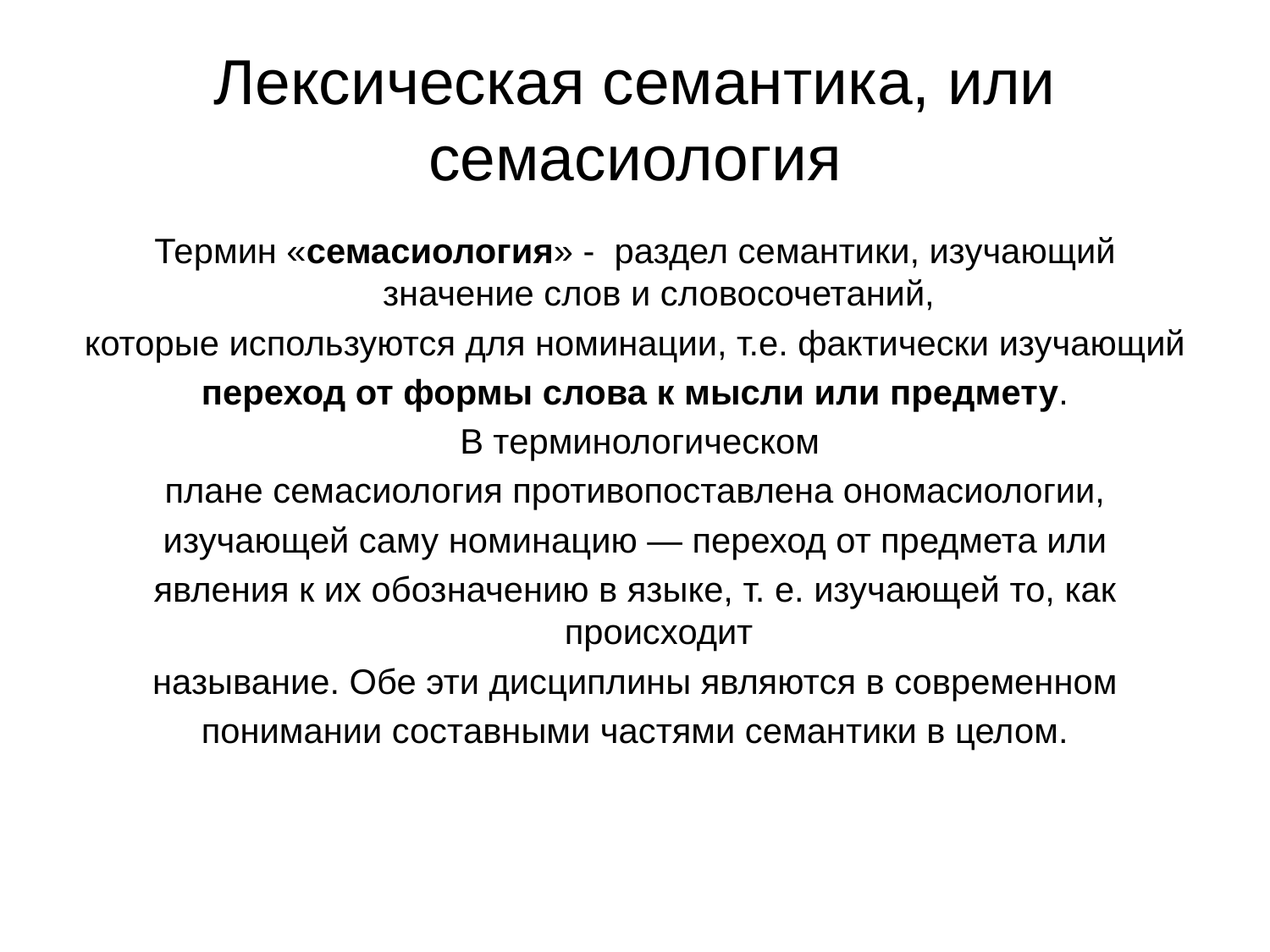

# Лексическая семантика, или семасиология
Термин «семасиология» -  раздел семантики, изучающий значение слов и словосочетаний,
которые используются для номинации, т.е. фактически изучающий
переход от формы слова к мысли или предмету.
 В терминологическом
плане семасиология противопоставлена ономасиологии,
изучающей саму номинацию — переход от предмета или
явления к их обозначению в языке, т. е. изучающей то, как происходит
называние. Обе эти дисциплины являются в современном
понимании составными частями семантики в целом.